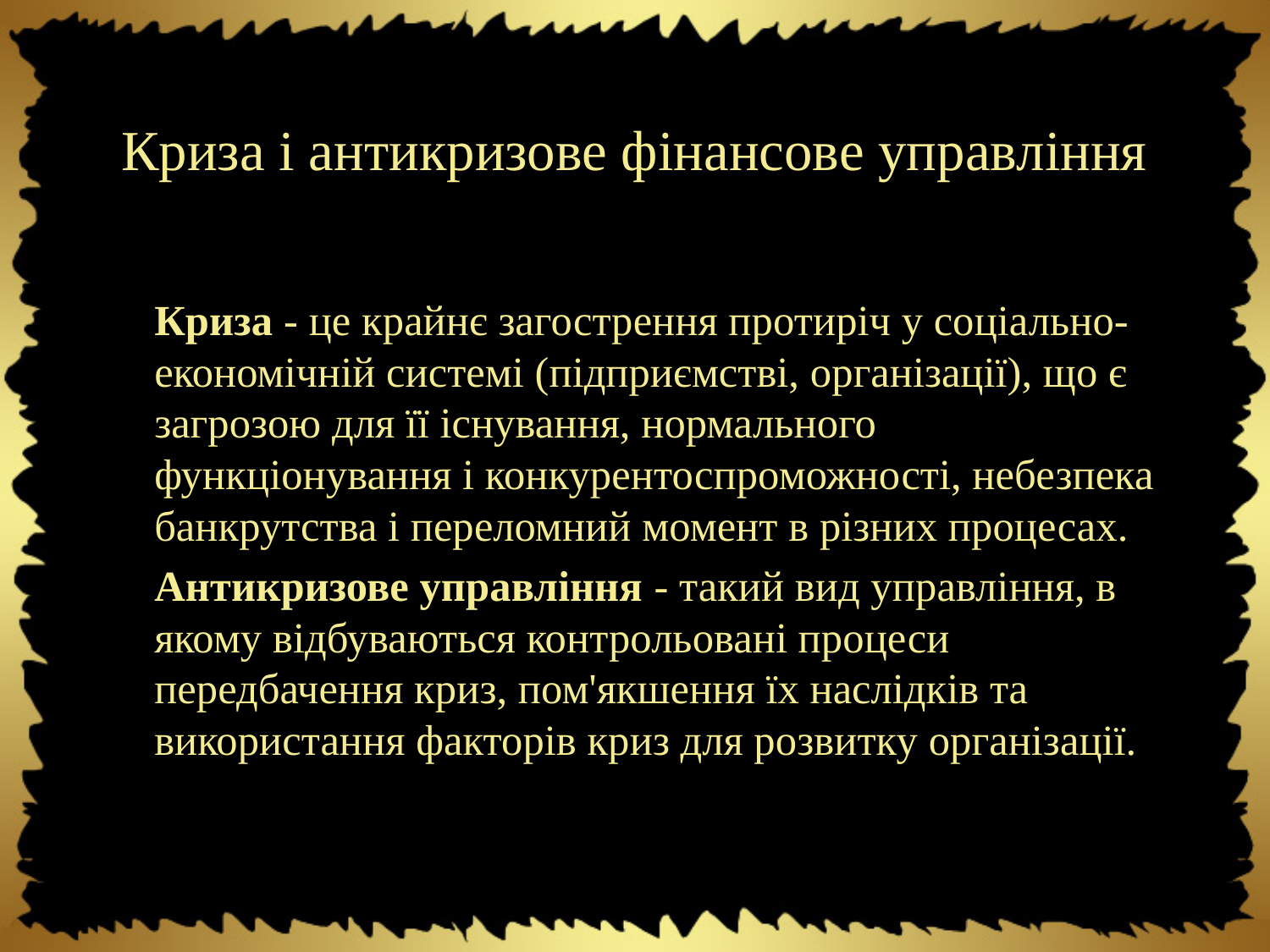

# Криза і антикризове фінансове управління
	Криза - це крайнє загострення протиріч у соціально-економічній системі (підприємстві, організації), що є загрозою для її існування, нормального функціонування і конкурентоспроможності, небезпека банкрутства і переломний момент в різних процесах.
	Антикризове управління - такий вид управління, в якому відбуваються контрольовані процеси передбачення криз, пом'якшення їх наслідків та використання факторів криз для розвитку організації.